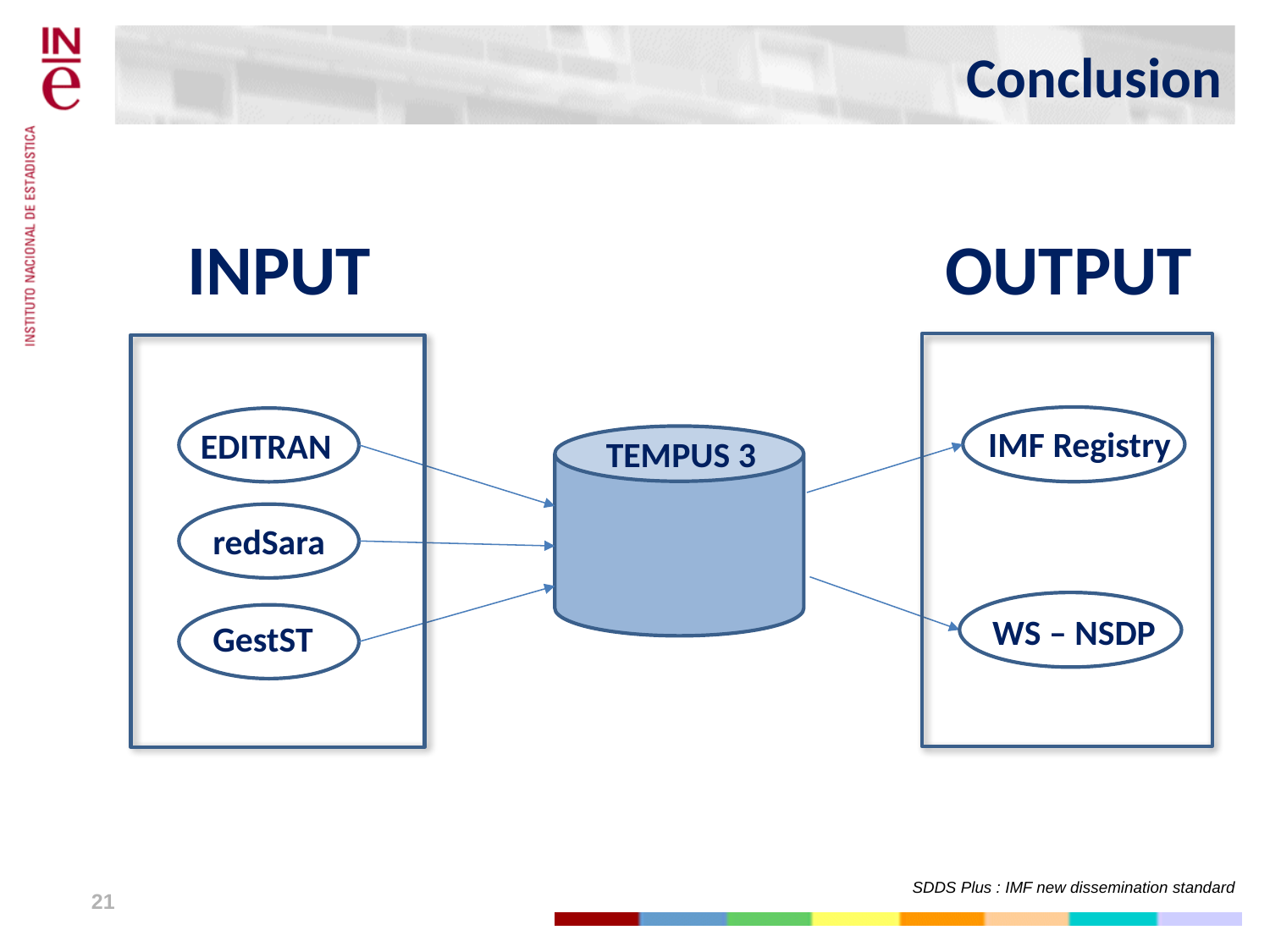

# Conclusion
OUTPUT

INPUT

WS – NSDP

EDITRAN
IMF Registry

 TEMPUS 3

redSara

GestST
21